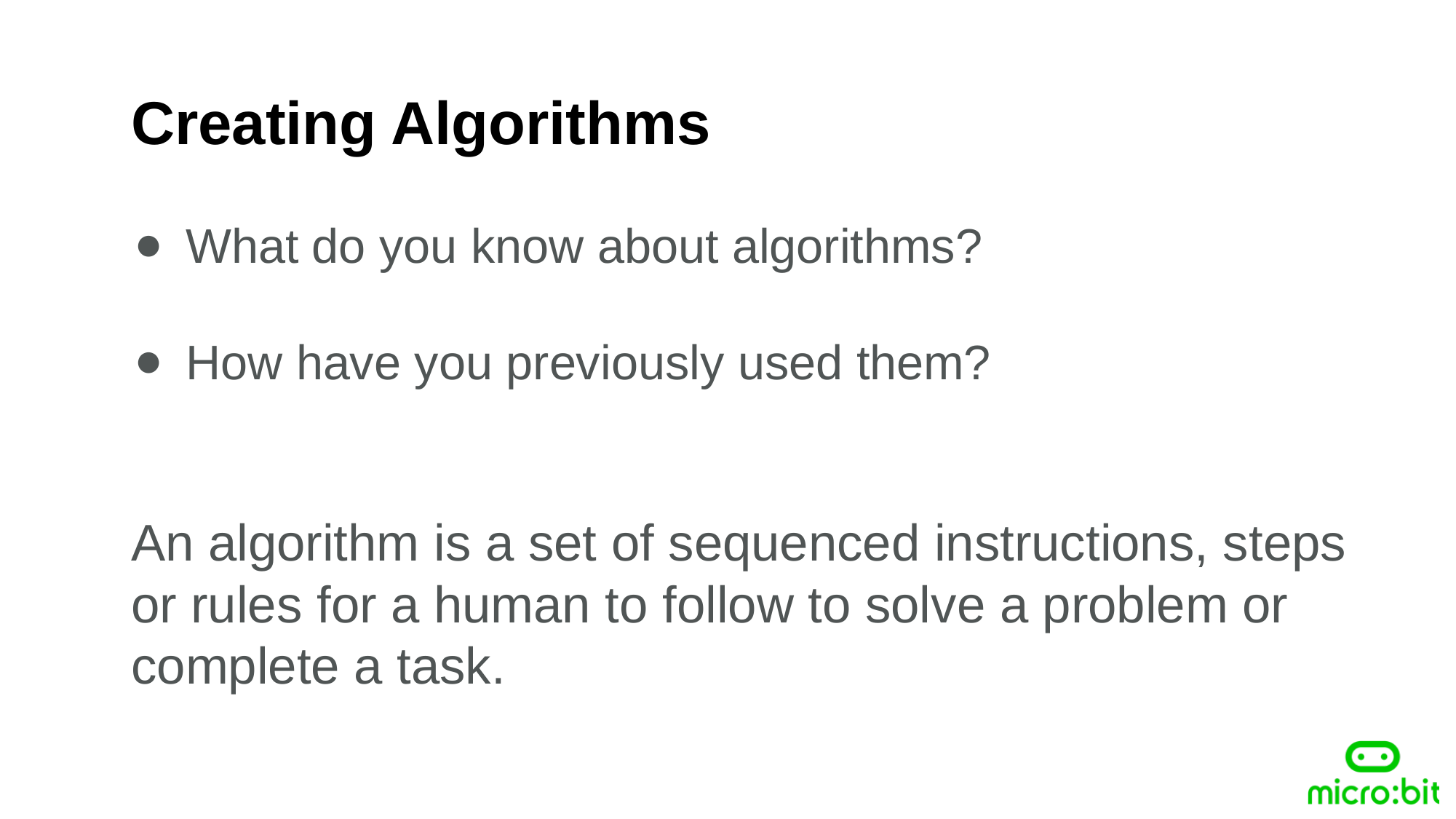

Creating Algorithms

What do you know about algorithms?

How have you previously used them?

An algorithm is a set of sequenced instructions, steps or rules for a human to follow to solve a problem or complete a task.